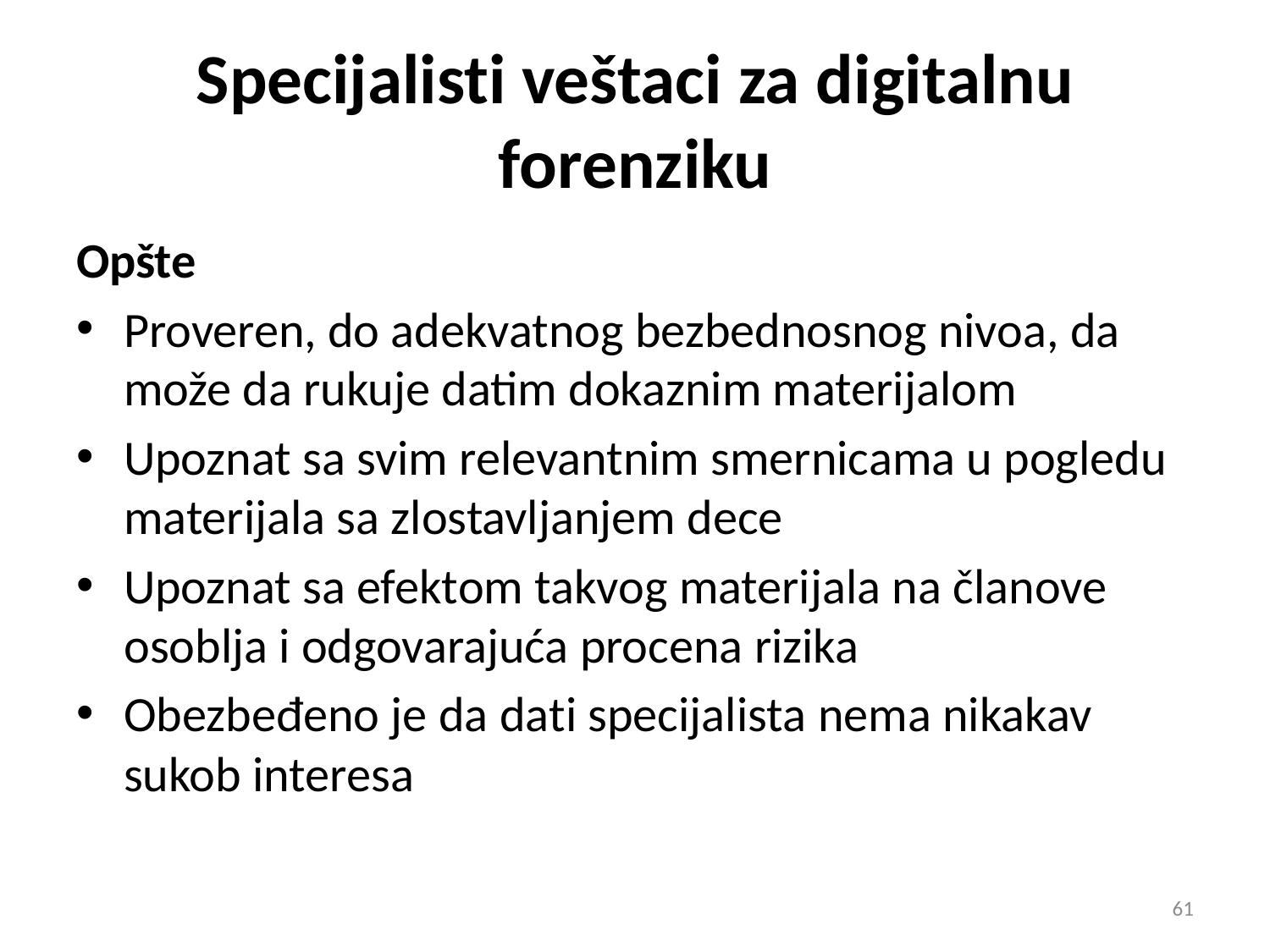

# Specijalisti veštaci za digitalnu forenziku
Opšte
Proveren, do adekvatnog bezbednosnog nivoa, da može da rukuje datim dokaznim materijalom
Upoznat sa svim relevantnim smernicama u pogledu materijala sa zlostavljanjem dece
Upoznat sa efektom takvog materijala na članove osoblja i odgovarajuća procena rizika
Obezbeđeno je da dati specijalista nema nikakav sukob interesa

61